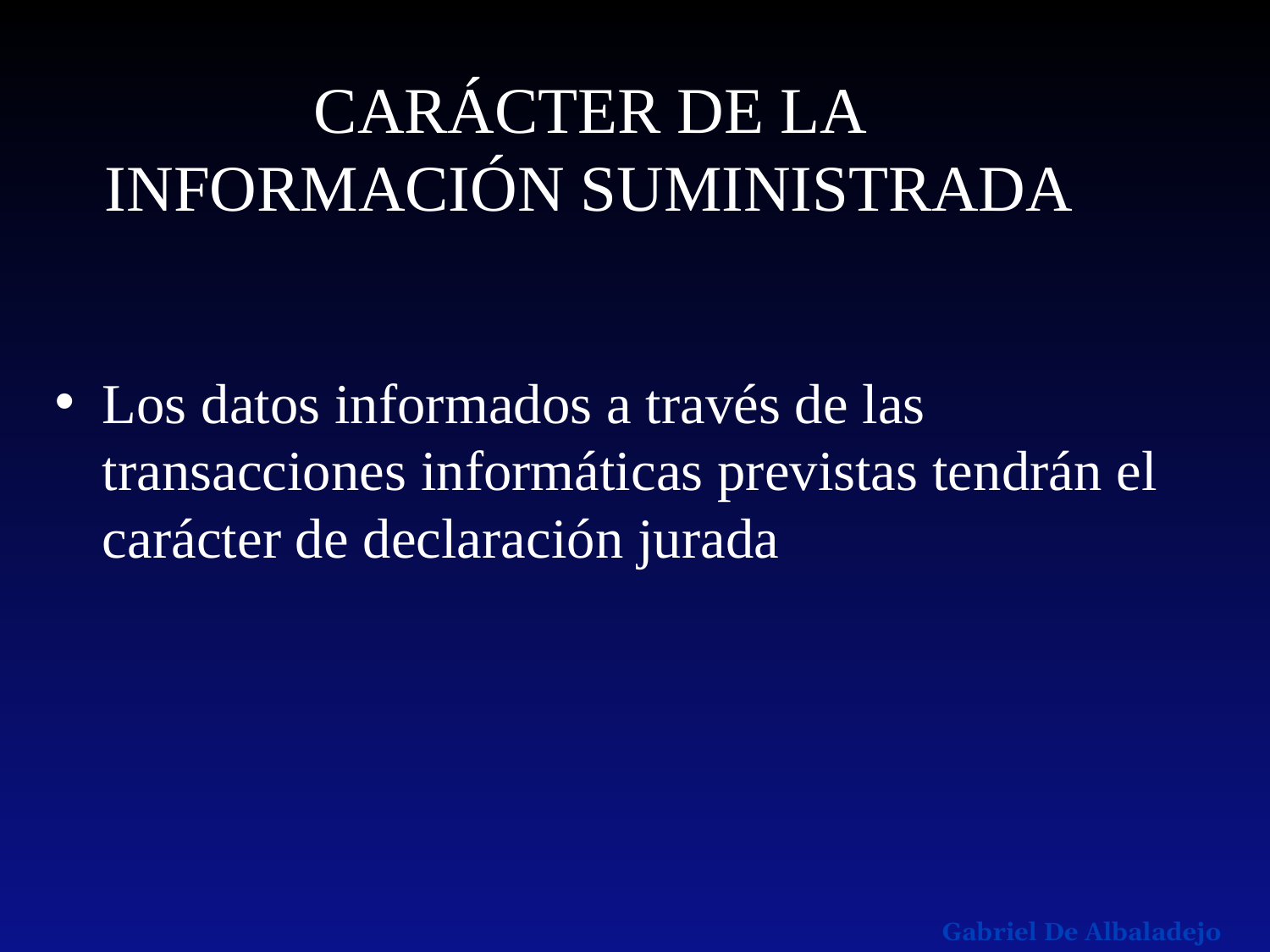

# CARÁCTER DE LA INFORMACIÓN SUMINISTRADA
Los datos informados a través de las transacciones informáticas previstas tendrán el carácter de declaración jurada
Gabriel De Albaladejo